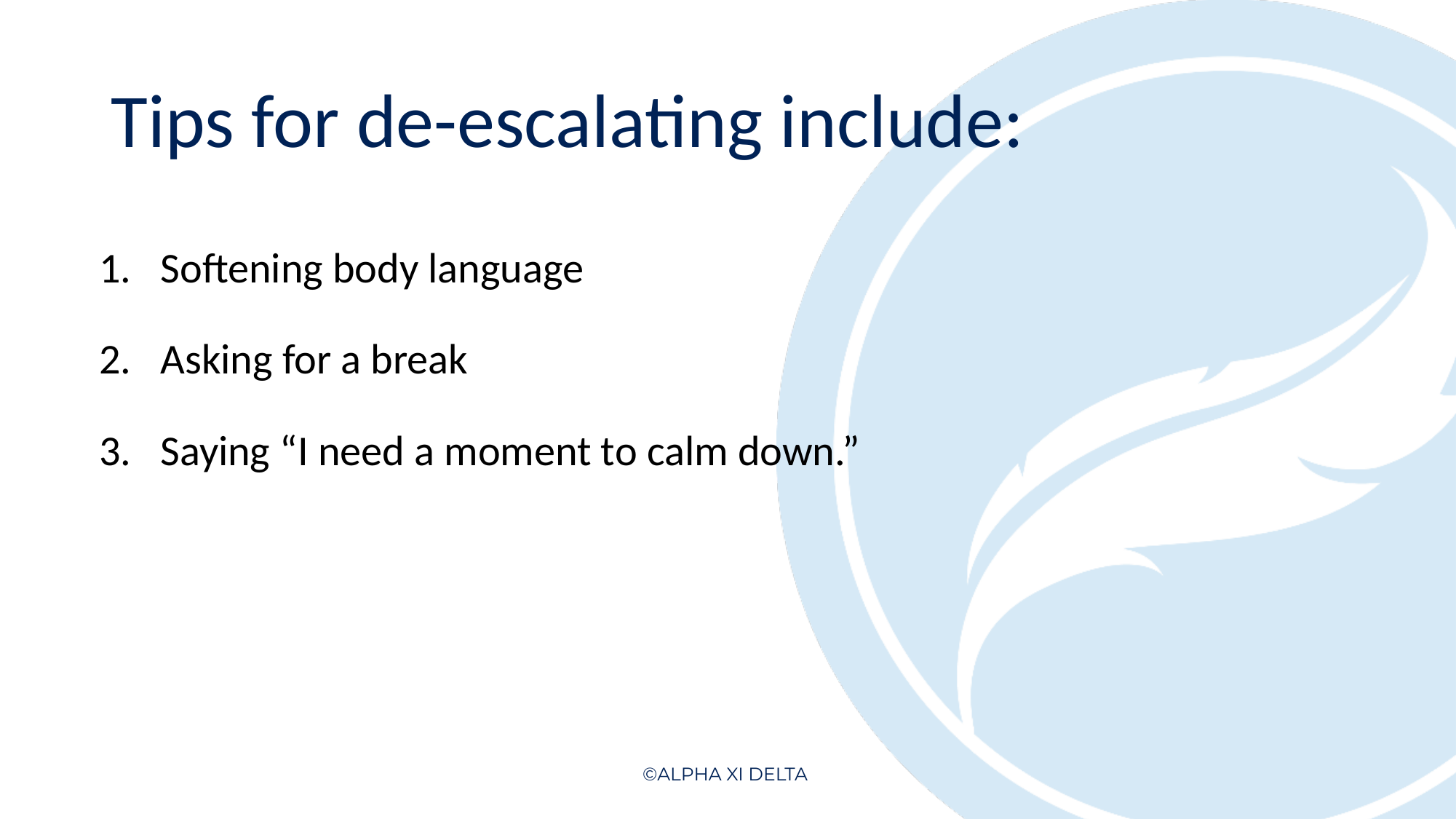

# Tips for de-escalating include:
Softening body language
Asking for a break
Saying “I need a moment to calm down.”

©ALPHA XI DELTA